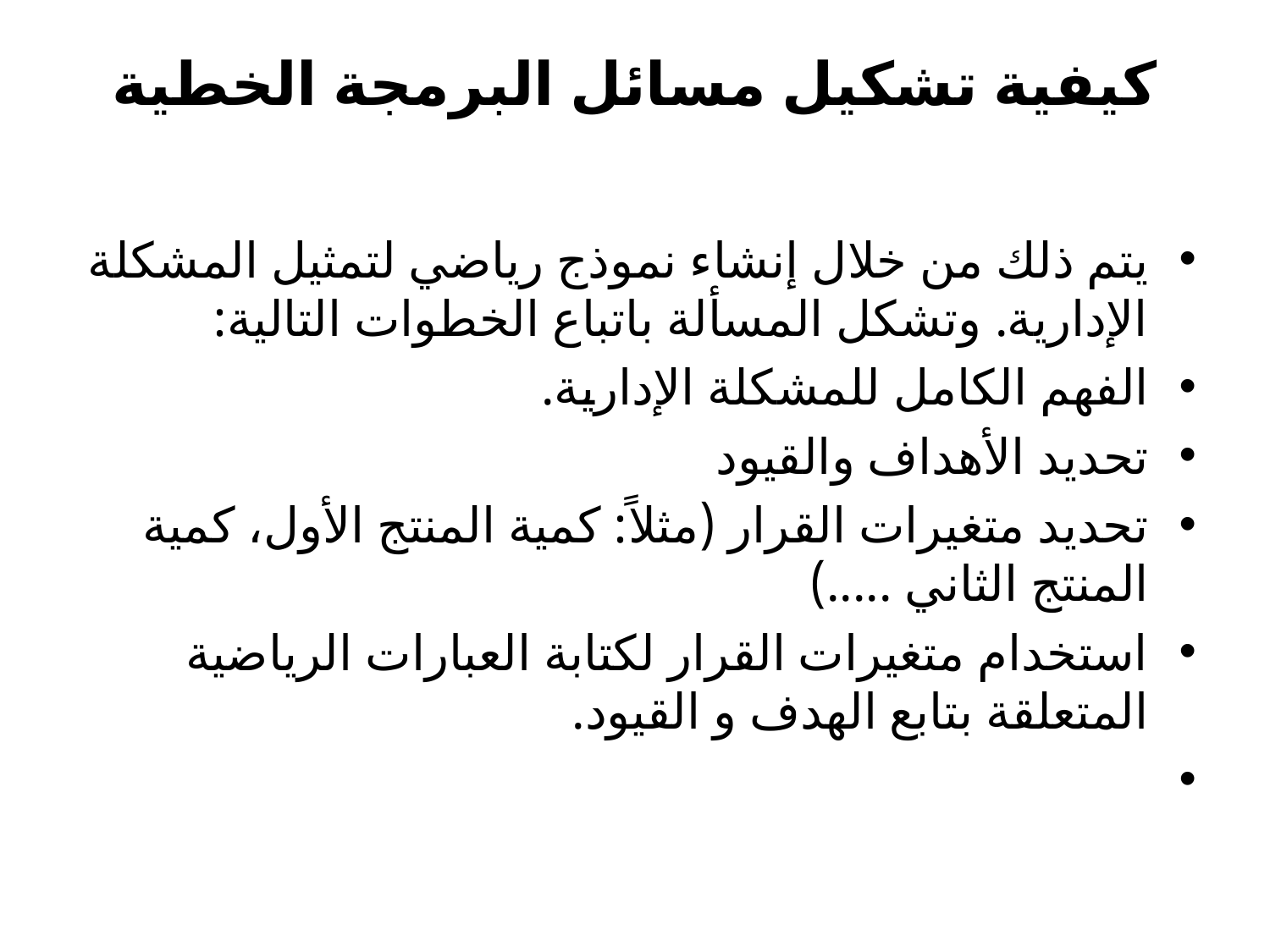

# كيفية تشكيل مسائل البرمجة الخطية
يتم ذلك من خلال إنشاء نموذج رياضي لتمثيل المشكلة الإدارية. وتشكل المسألة باتباع الخطوات التالية:
الفهم الكامل للمشكلة الإدارية.
تحديد الأهداف والقيود
تحديد متغيرات القرار (مثلاً: كمية المنتج الأول، كمية المنتج الثاني .....)
استخدام متغيرات القرار لكتابة العبارات الرياضية المتعلقة بتابع الهدف و القيود.